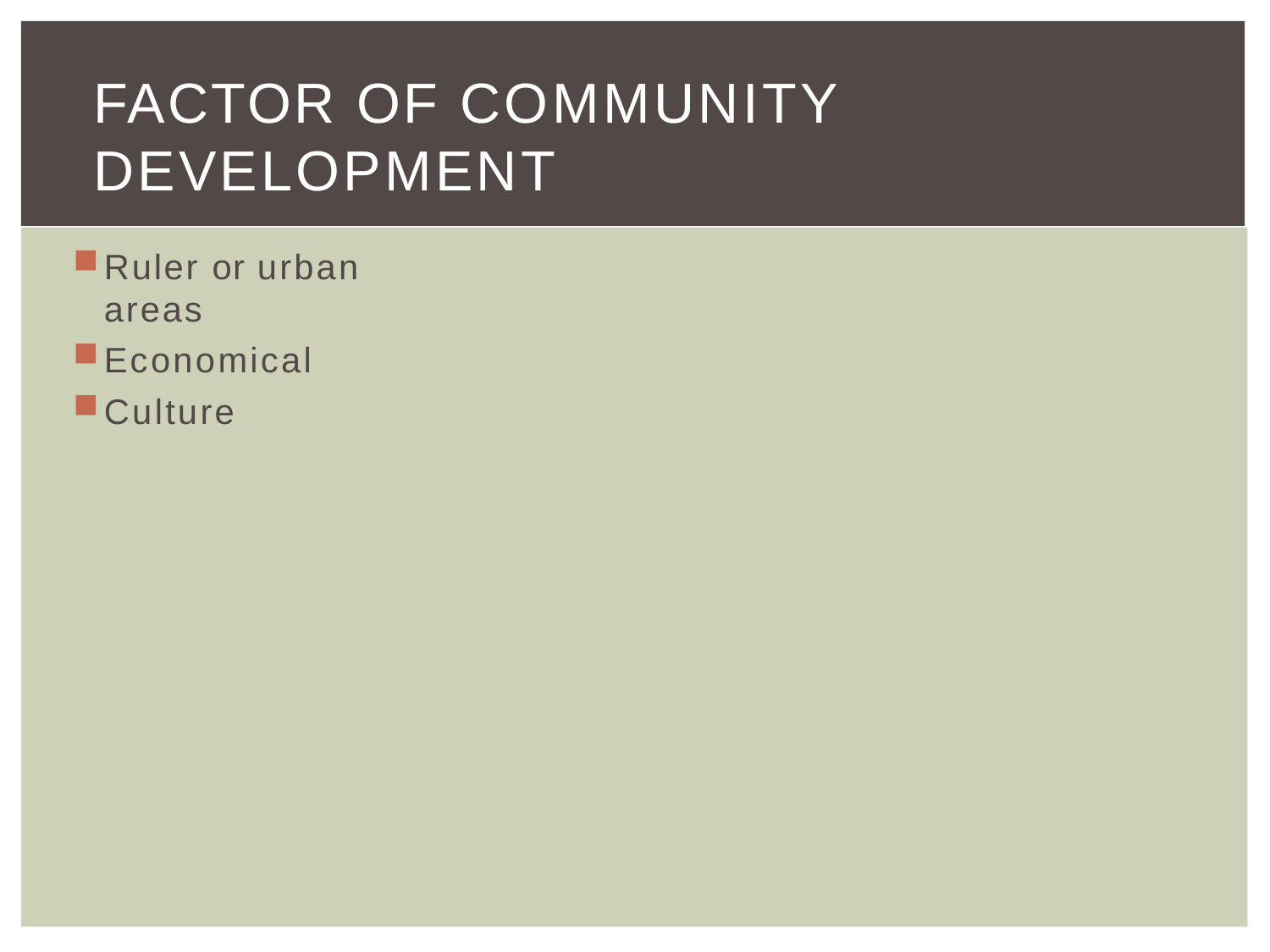

# FACTOR OF COMMUNITY DEVELOPMENT
Ruler or urban areas
Economical
Culture